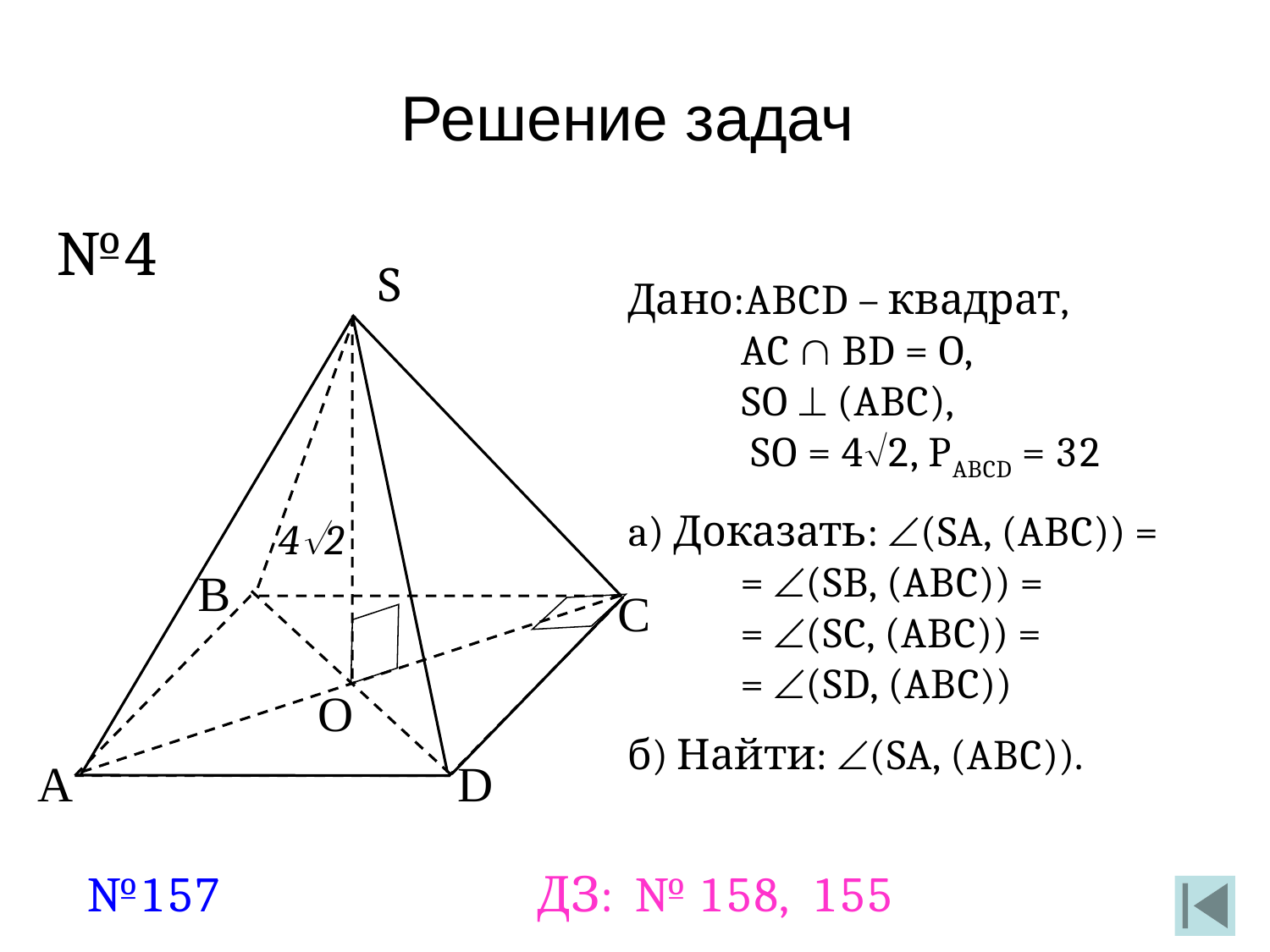

Решение задач
№4
S
Дано:ABCD – квадрат,
AC ∩ BD = O,
SO ⊥ (ABC),
 SO = 4√2, PABCD = 32
a) Доказать: ∠(SA, (ABC)) =
= ∠(SB, (ABC)) =
= ∠(SC, (ABC)) =
= ∠(SD, (ABC))
б) Найти: ∠(SA, (ABC)).

4√2
В
С

O
А
D

№157
ДЗ:  № 158,  155